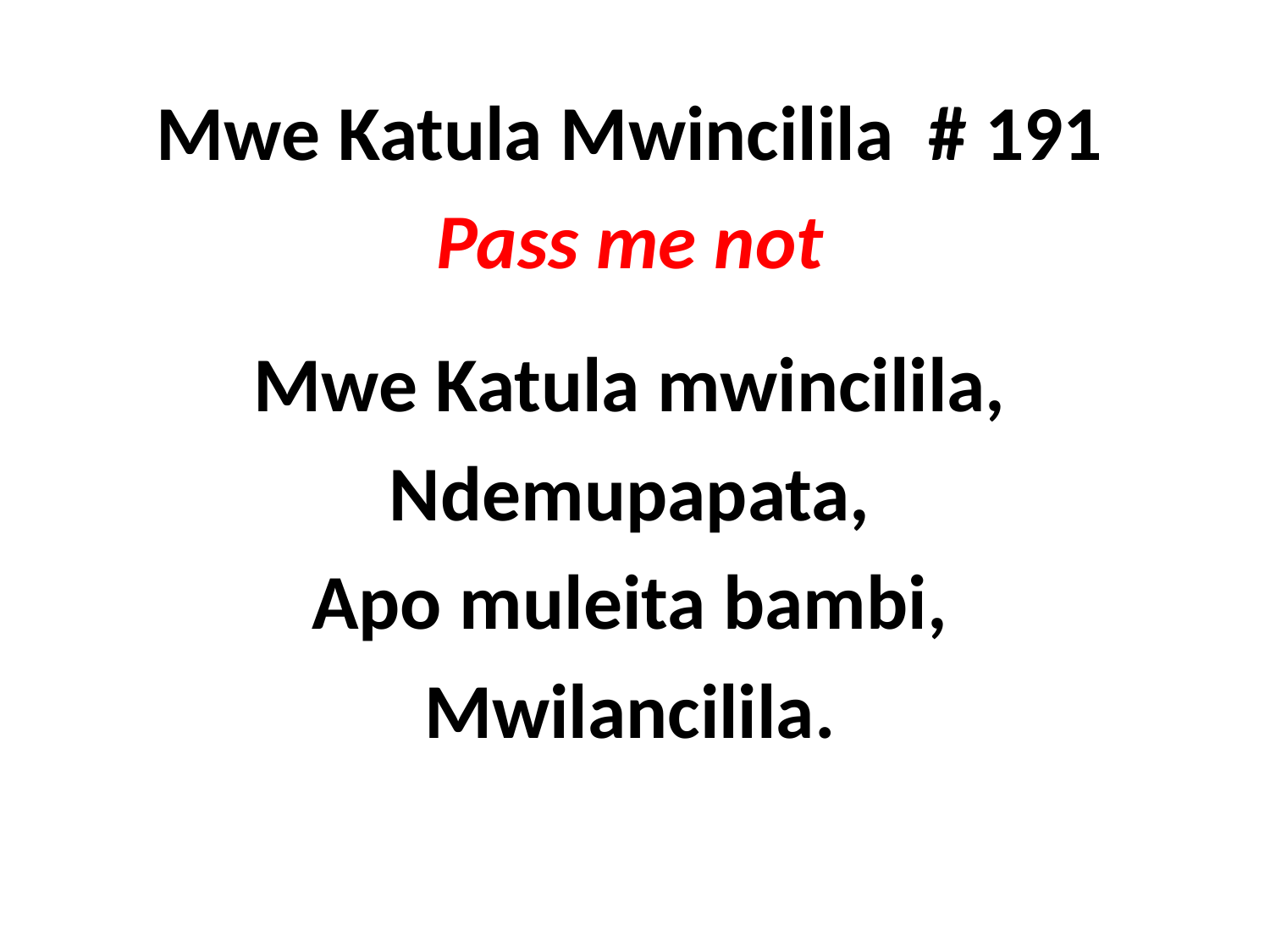

Mwe Katula Mwincilila  # 191
Pass me not

Mwe Katula mwincilila,
Ndemupapata,
Apo muleita bambi,
Mwilancilila.